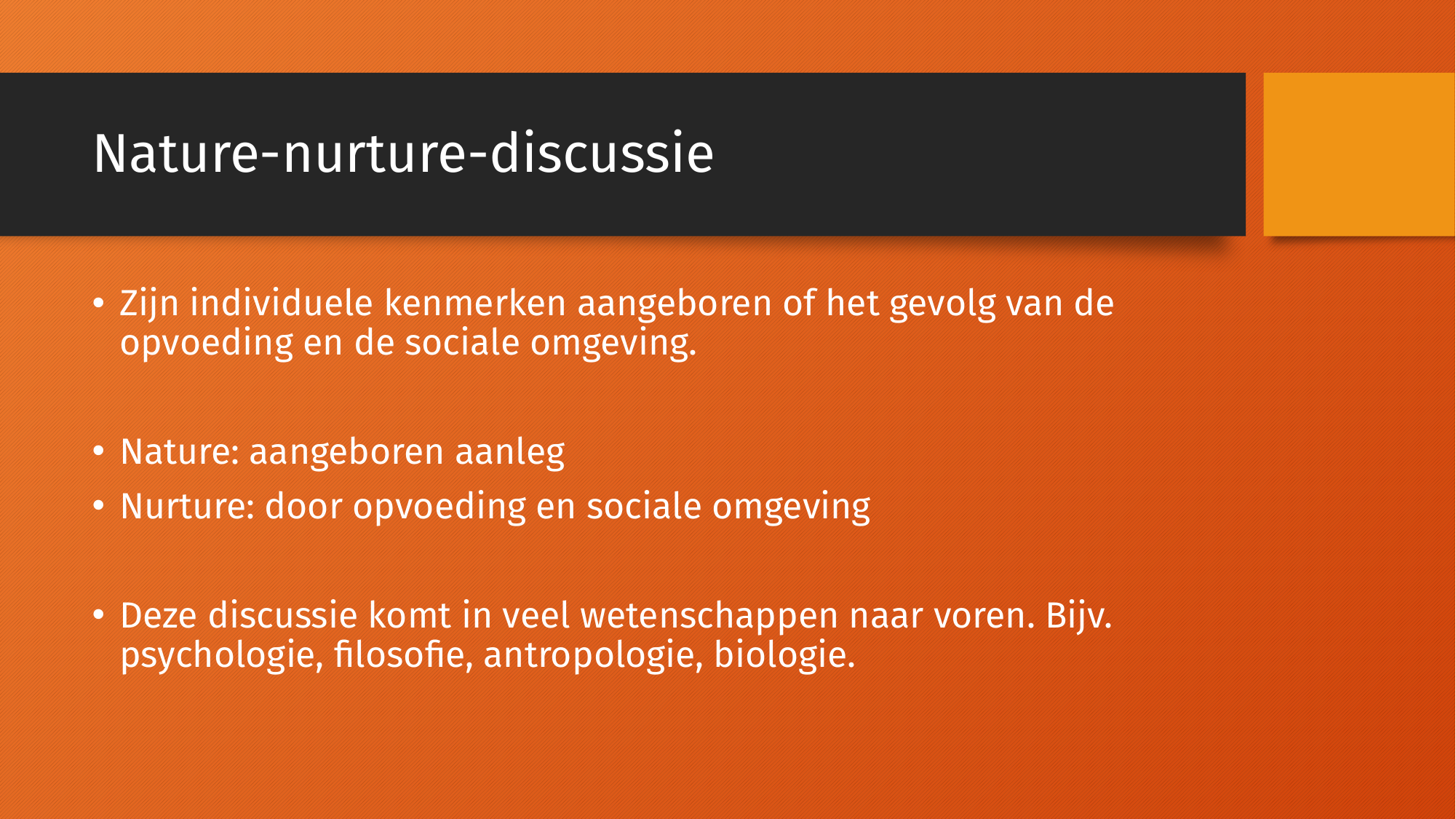

# Nature-nurture-discussie
Zijn individuele kenmerken aangeboren of het gevolg van de opvoeding en de sociale omgeving.

Nature: aangeboren aanleg
Nurture: door opvoeding en sociale omgeving

Deze discussie komt in veel wetenschappen naar voren. Bijv. psychologie, filosofie, antropologie, biologie.